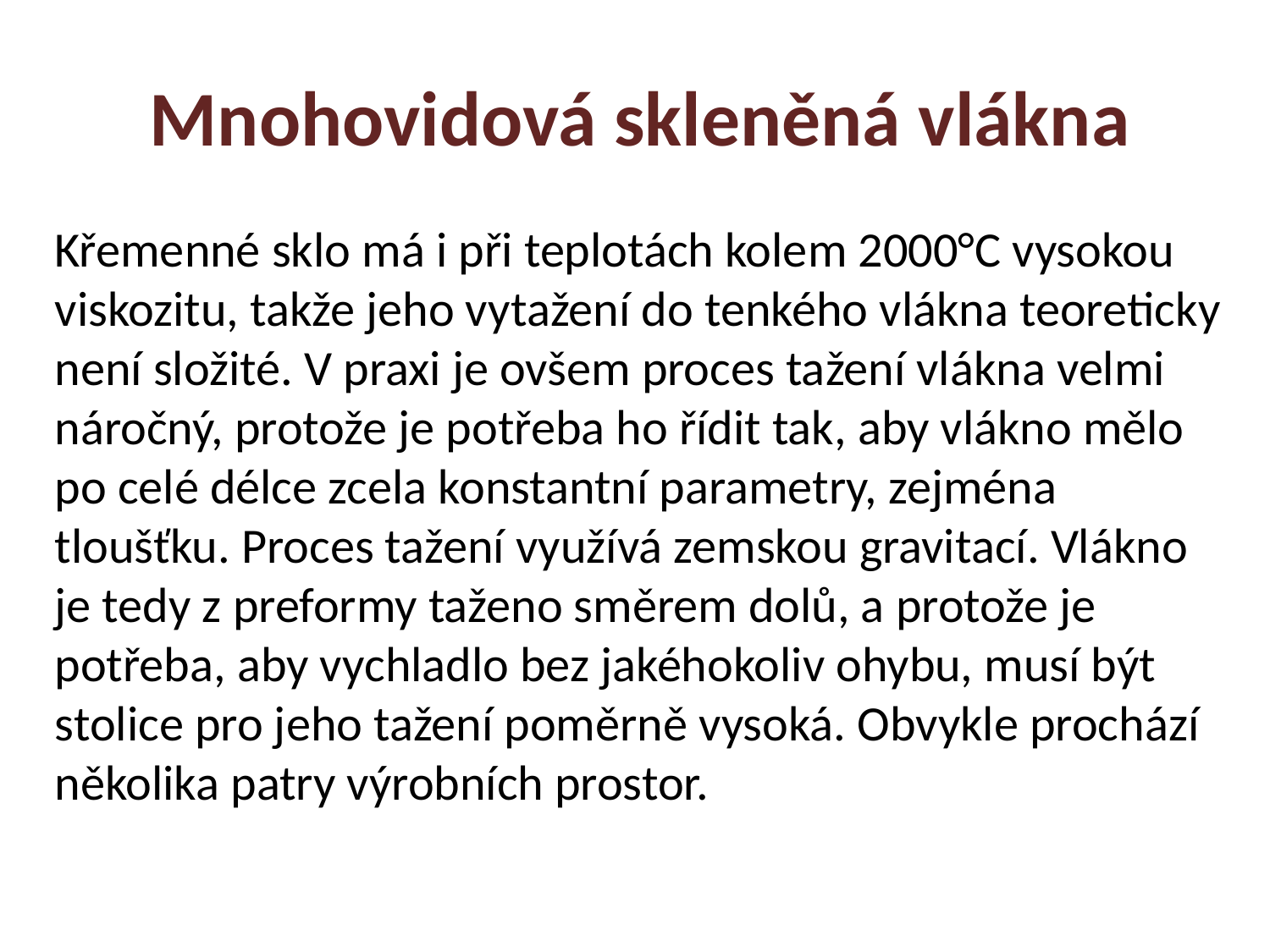

Mnohovidová skleněná vlákna
Křemenné sklo má i při teplotách kolem 2000°C vysokou viskozitu, takže jeho vytažení do tenkého vlákna teoreticky není složité. V praxi je ovšem proces tažení vlákna velmi náročný, protože je potřeba ho řídit tak, aby vlákno mělo po celé délce zcela konstantní parametry, zejména tloušťku. Proces tažení využívá zemskou gravitací. Vlákno je tedy z preformy taženo směrem dolů, a protože je potřeba, aby vychladlo bez jakéhokoliv ohybu, musí být stolice pro jeho tažení poměrně vysoká. Obvykle prochází několika patry výrobních prostor.